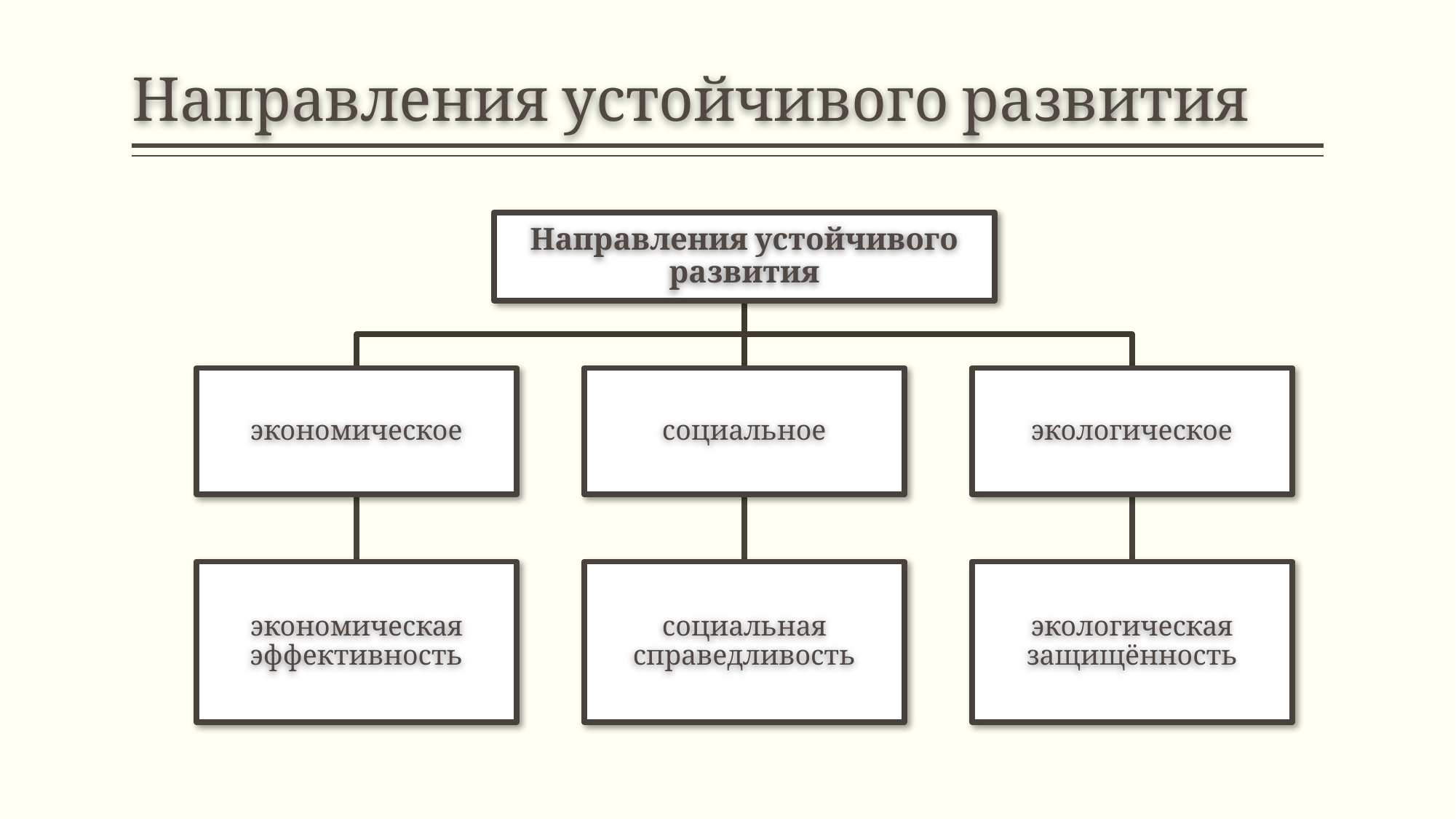

# Направления устойчивого развития

Направления устойчивого развития

экономическое

социальное

экологическое

экономическая эффективность

социальная справедливость

экологическая защищённость